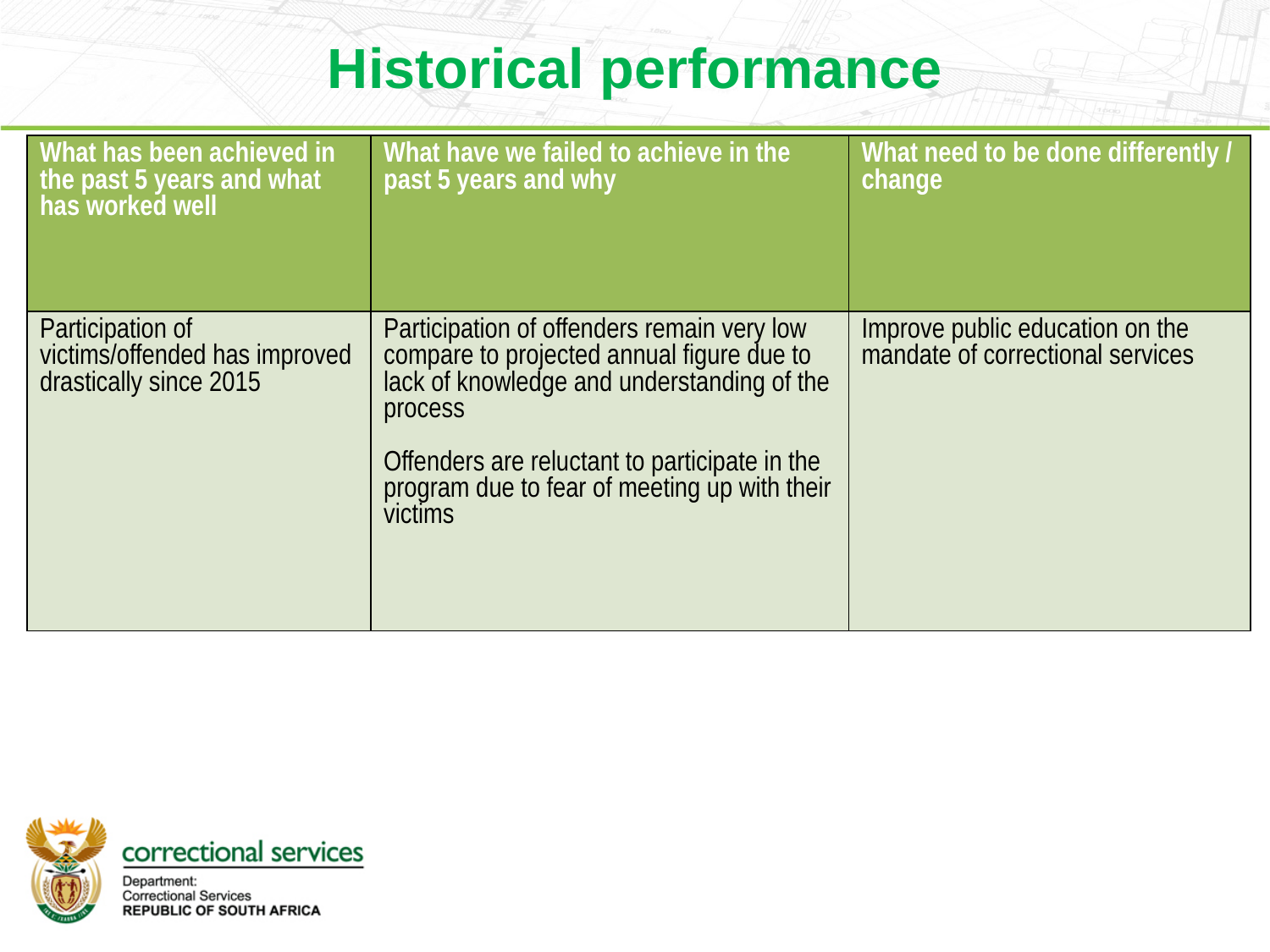

Historical performance
| What has been achieved in the past 5 years and what has worked well | What have we failed to achieve in the past 5 years and why | What need to be done differently / change |
| --- | --- | --- |
| Participation of victims/offended has improved drastically since 2015 | Participation of offenders remain very low compare to projected annual figure due to lack of knowledge and understanding of the process Offenders are reluctant to participate in the program due to fear of meeting up with their victims | Improve public education on the mandate of correctional services |